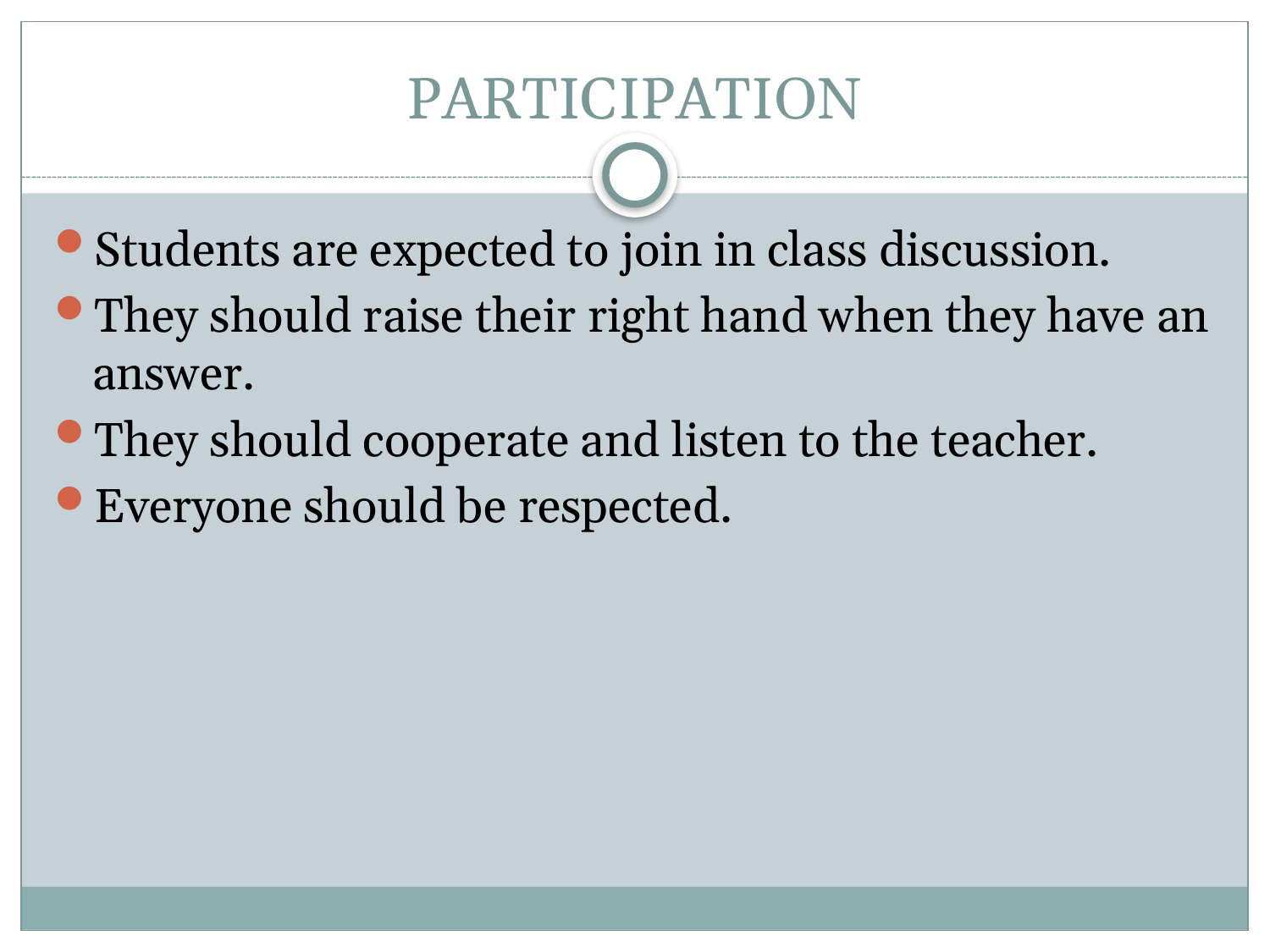

# PARTICIPATION
Students are expected to join in class discussion.
They should raise their right hand when they have an answer.
They should cooperate and listen to the teacher.
Everyone should be respected.